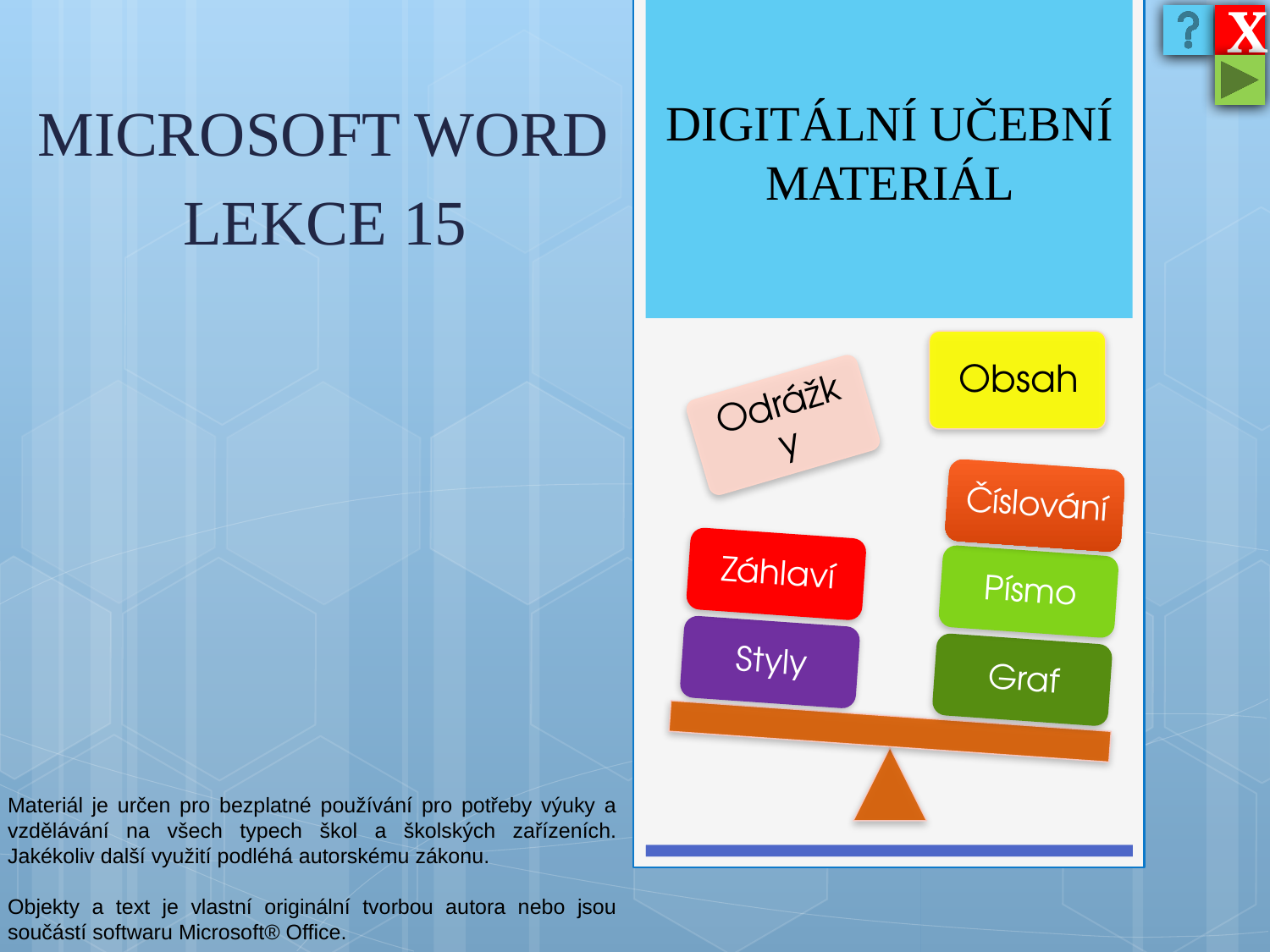

X

# DIGITÁLNÍ UČEBNÍ MATERIÁL
MICROSOFT WORD
LEKCE 15
Odrážky
Obsah
Graf
Písmo
Číslování
Styly
Záhlaví
Materiál je určen pro bezplatné používání pro potřeby výuky a vzdělávání na všech typech škol a školských zařízeních. Jakékoliv další využití podléhá autorskému zákonu.

Objekty a text je vlastní originální tvorbou autora nebo jsou součástí softwaru Microsoft® Office.